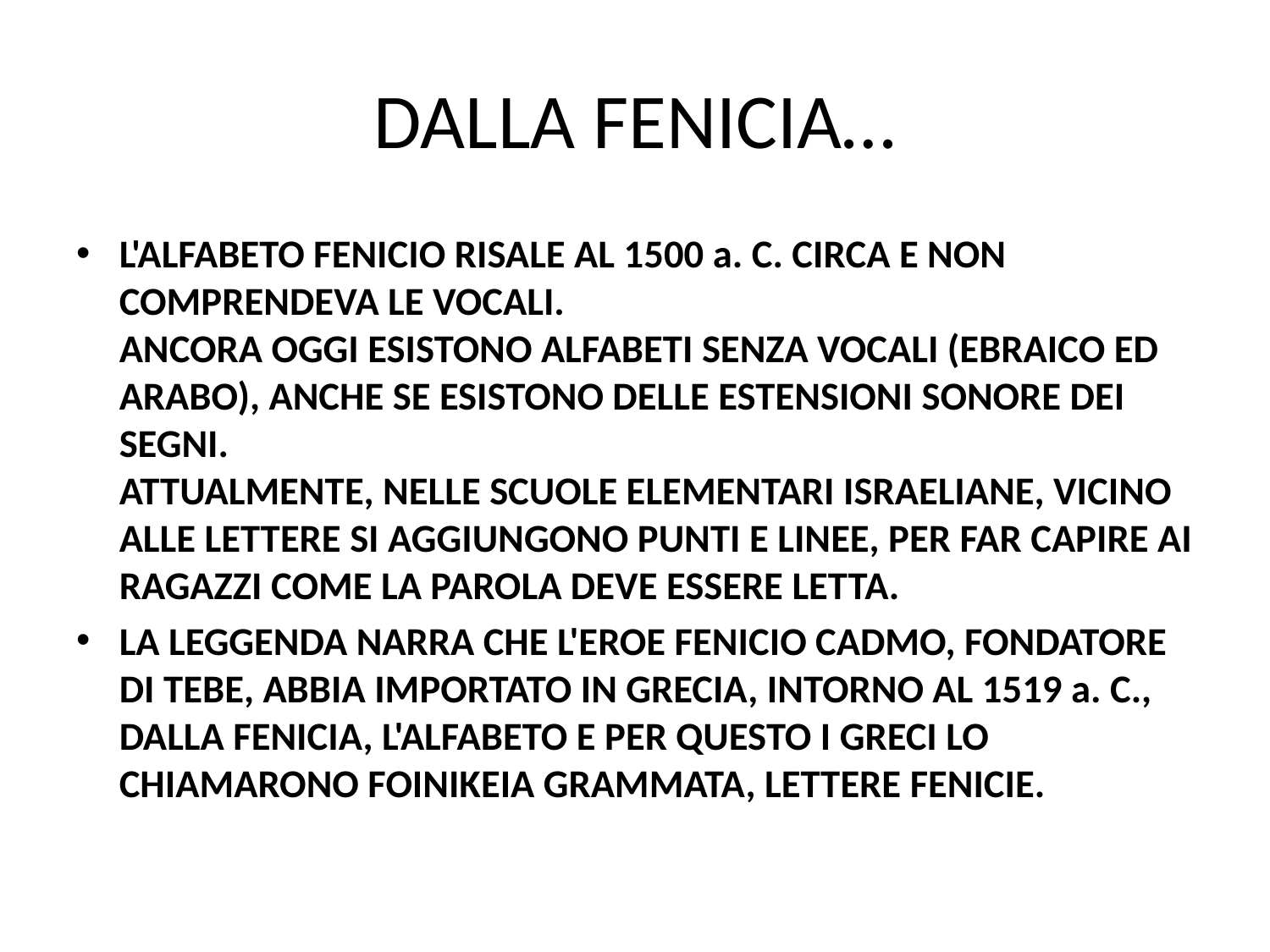

# DALLA FENICIA…
L'ALFABETO FENICIO RISALE AL 1500 a. C. CIRCA E NON COMPRENDEVA LE VOCALI.
ANCORA OGGI ESISTONO ALFABETI SENZA VOCALI (EBRAICO ED ARABO), ANCHE SE ESISTONO DELLE ESTENSIONI SONORE DEI SEGNI.
ATTUALMENTE, NELLE SCUOLE ELEMENTARI ISRAELIANE, VICINO ALLE LETTERE SI AGGIUNGONO PUNTI E LINEE, PER FAR CAPIRE AI RAGAZZI COME LA PAROLA DEVE ESSERE LETTA.
LA LEGGENDA NARRA CHE L'EROE FENICIO CADMO, FONDATORE DI TEBE, ABBIA IMPORTATO IN GRECIA, INTORNO AL 1519 a. C., DALLA FENICIA, L'ALFABETO E PER QUESTO I GRECI LO CHIAMARONO FOINIKEIA GRAMMATA, LETTERE FENICIE.